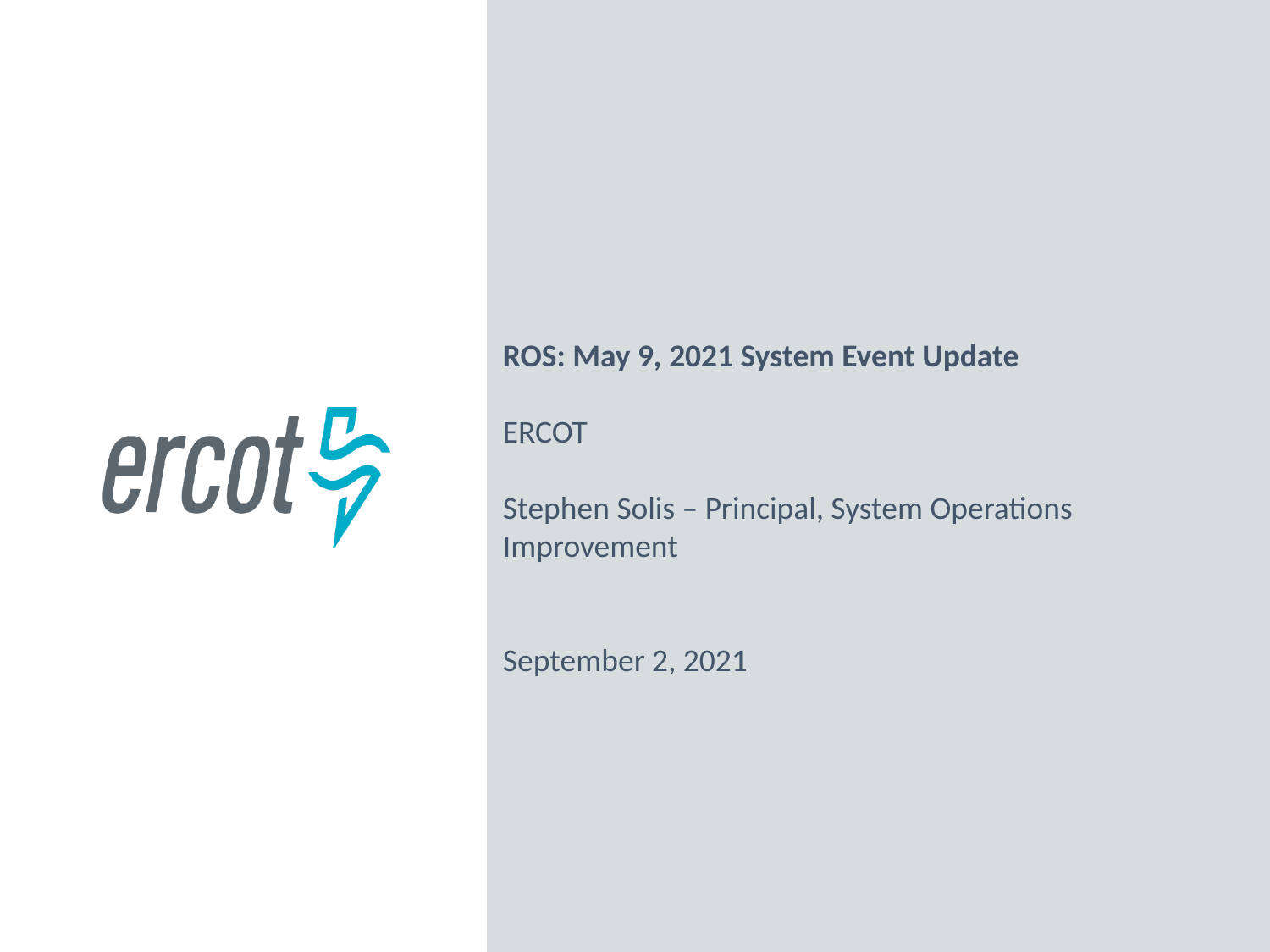

ROS: May 9, 2021 System Event Update

ERCOT

Stephen Solis – Principal, System Operations Improvement

September 2, 2021